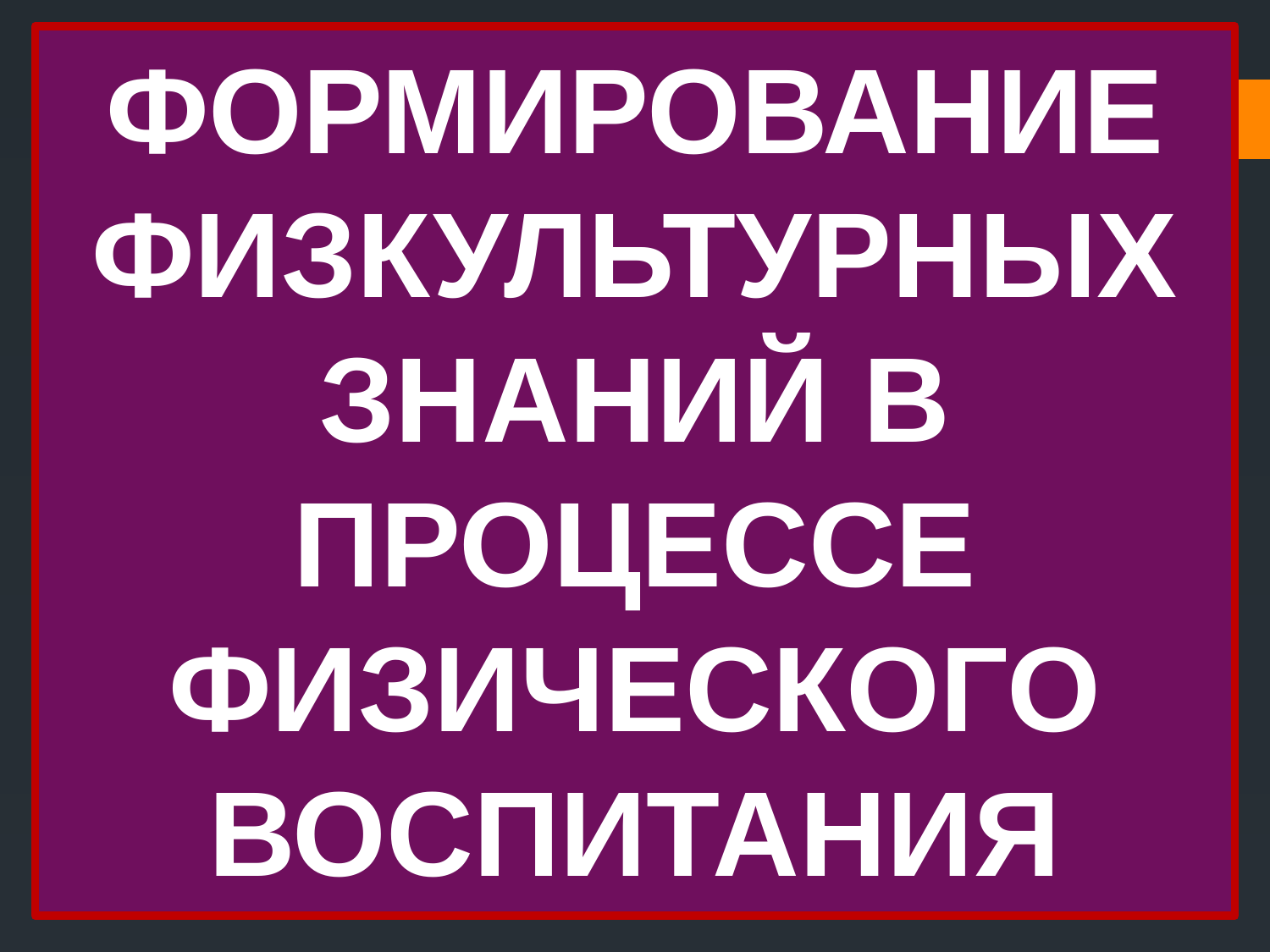

Формирование физкультурных знаний в процессе физического воспитания